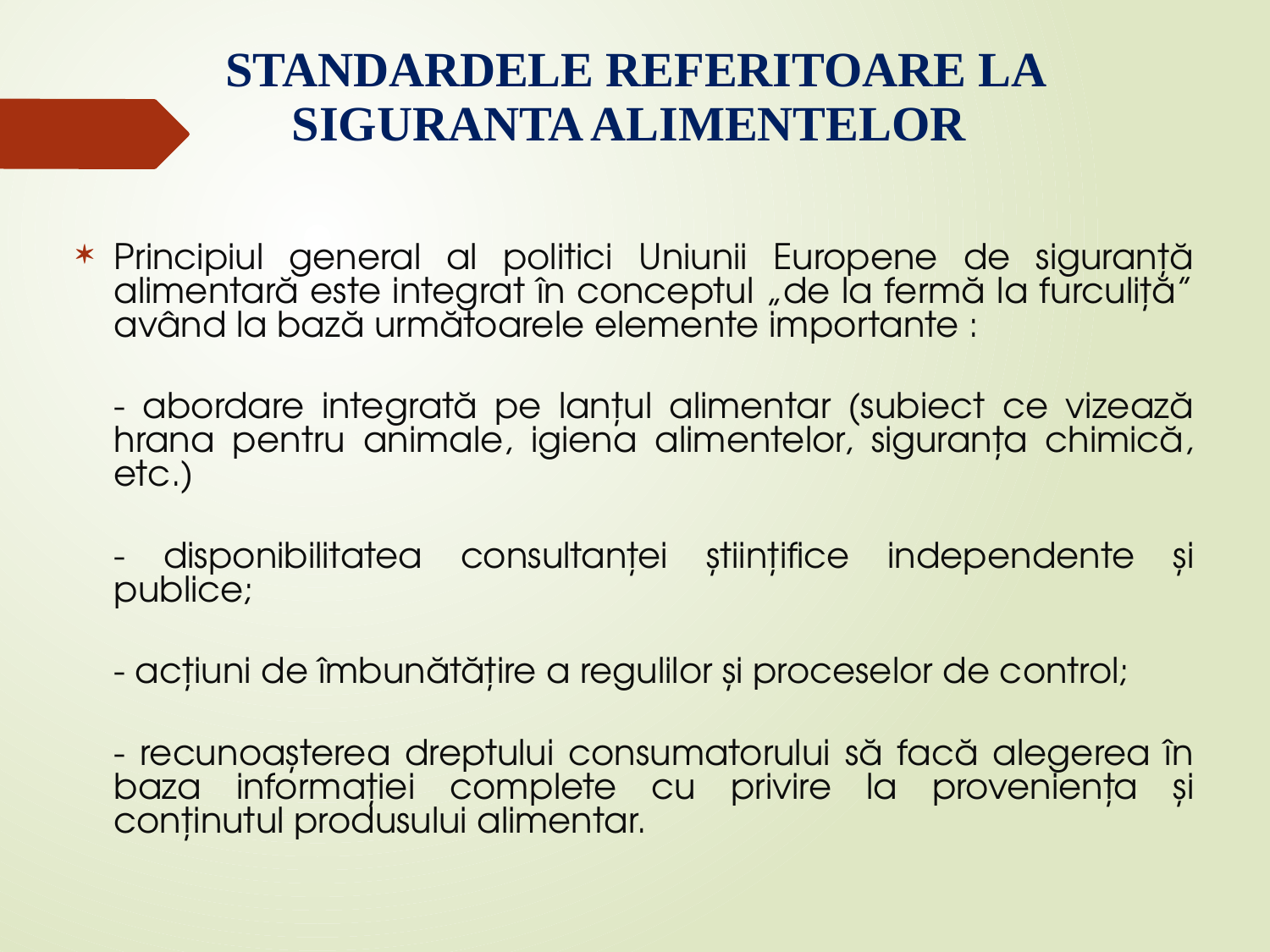

STANDARDELE REFERITOARE LA SIGURANTA ALIMENTELOR

Principiul general al politici Uniunii Europene de siguranță alimentară este integrat în conceptul „de la fermă la furculiță” având la bază următoarele elemente importante :

	- abordare integrată pe lanțul alimentar (subiect ce vizează hrana pentru animale, igiena alimentelor, siguranța chimică, etc.)

	- disponibilitatea consultanței științifice independente şi publice;

	- acțiuni de îmbunătățire a regulilor și proceselor de control;

	- recunoașterea dreptului consumatorului să facă alegerea în baza informației complete cu privire la proveniența şi conținutul produsului alimentar.